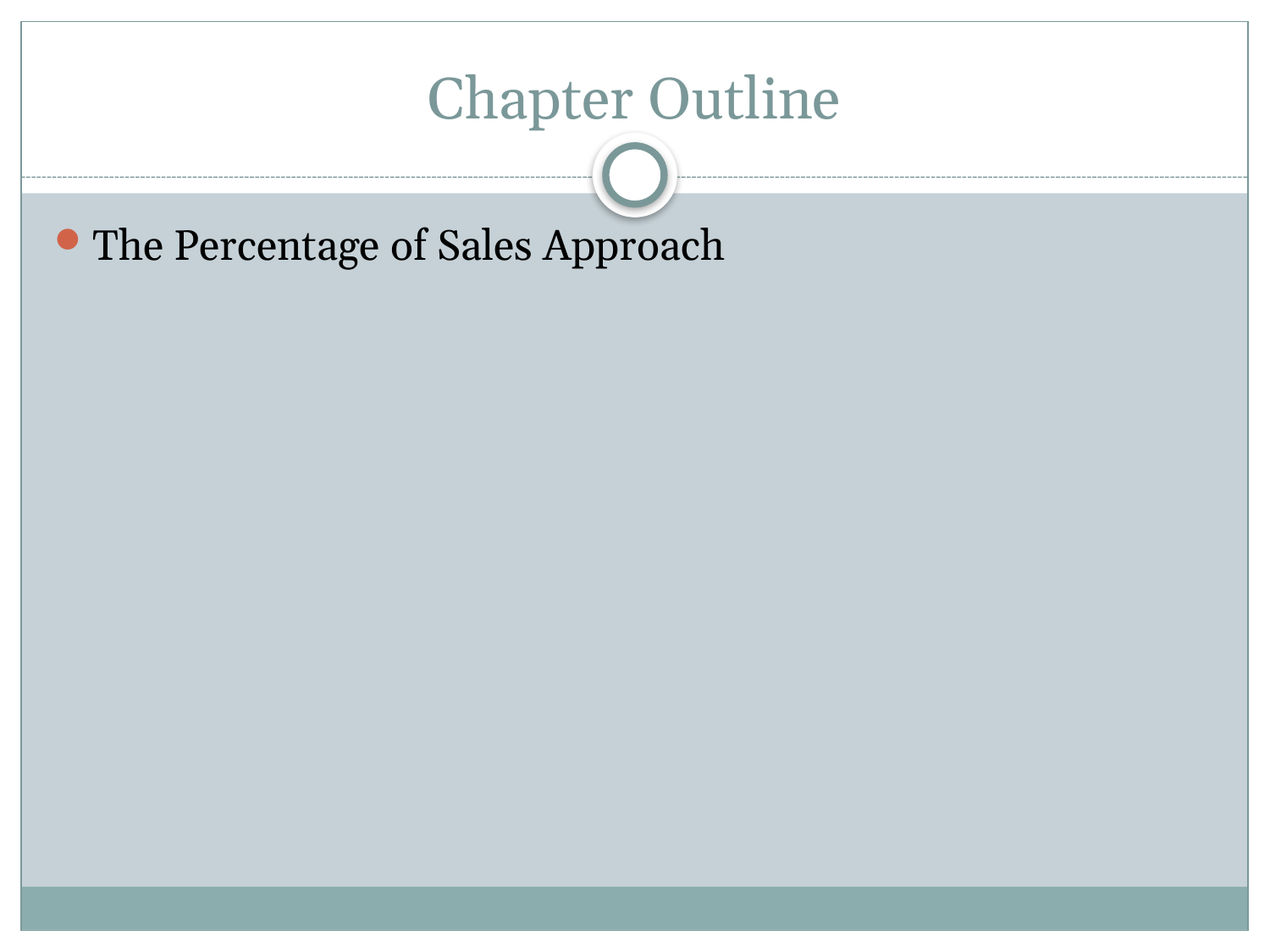

# Chapter Outline
The Percentage of Sales Approach